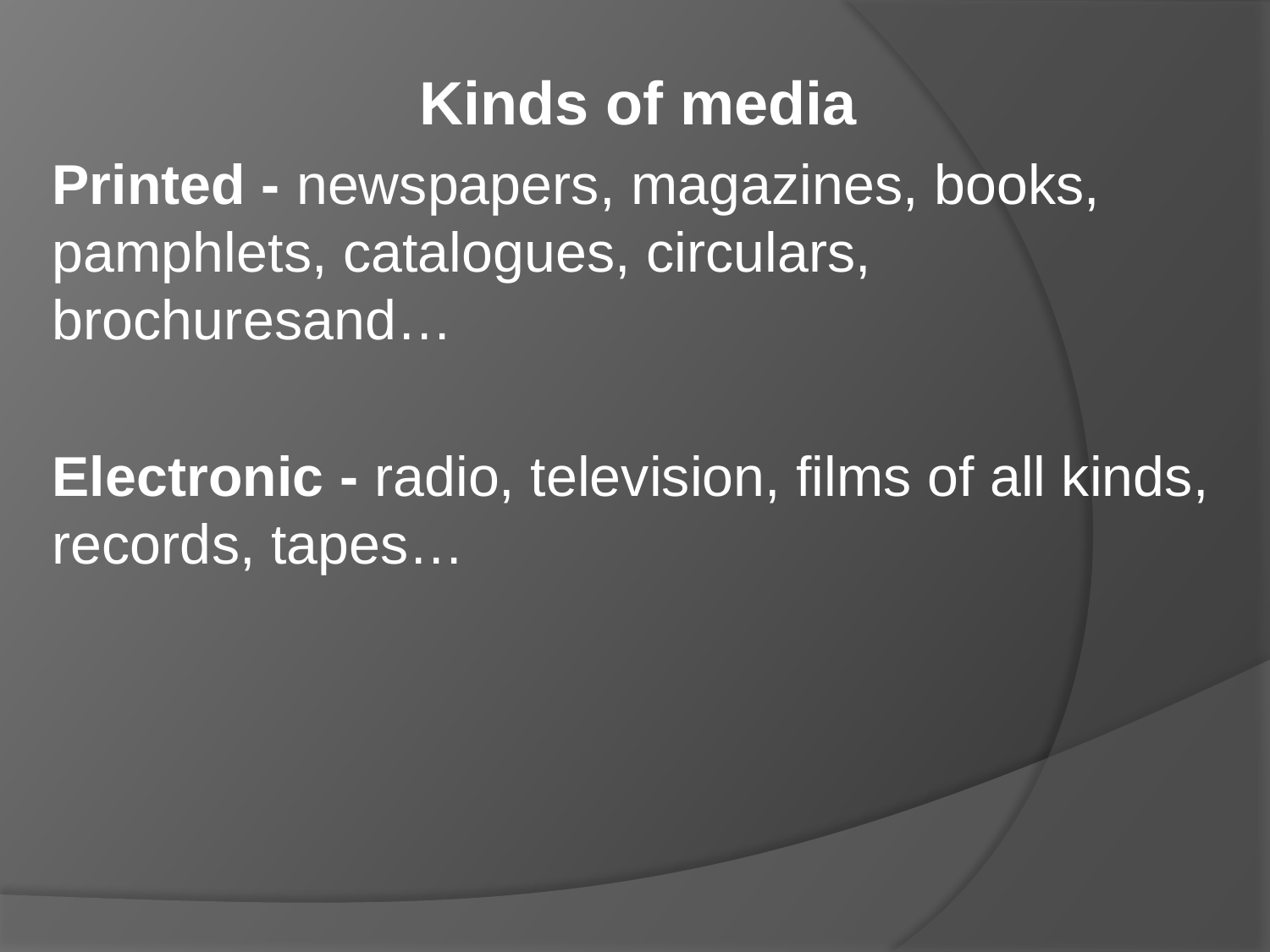

Kinds of media
Printed - newspapers, magazines, books, pamphlets, catalogues, circulars, brochuresand…

Electronic - radio, television, films of all kinds, records, tapes…